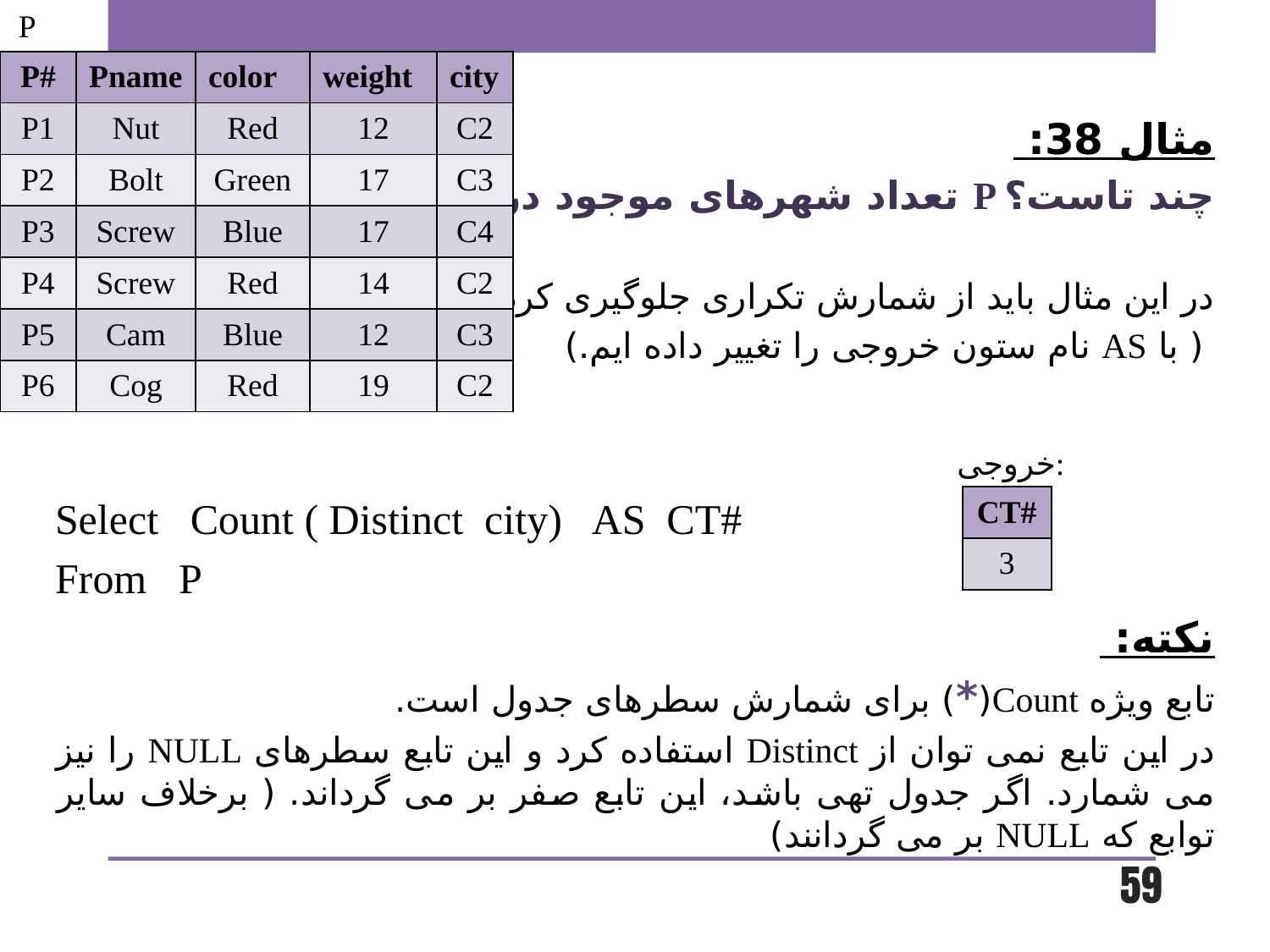

P
| P# | Pname | color | weight | city |
| --- | --- | --- | --- | --- |
| P1 | Nut | Red | 12 | C2 |
| P2 | Bolt | Green | 17 | C3 |
| P3 | Screw | Blue | 17 | C4 |
| P4 | Screw | Red | 14 | C2 |
| P5 | Cam | Blue | 12 | C3 |
| P6 | Cog | Red | 19 | C2 |
مثال 38:
تعداد شهرهای موجود در جدول P چند تاست؟

در این مثال باید از شمارش تکراری جلوگیری کرد.
 ( با AS نام ستون خروجی را تغییر داده ایم.)

Select   Count ( Distinct  city)   AS  CT#
From   P
نکته:
تابع ویژه Count(*) برای شمارش سطرهای جدول است.
در این تابع نمی توان از Distinct استفاده کرد و این تابع سطرهای NULL را نیز می شمارد. اگر جدول تهی باشد، این تابع صفر بر می گرداند. ( برخلاف سایر توابع که NULL بر می گردانند)

خروجی:
| CT# |
| --- |
| 3 |
59